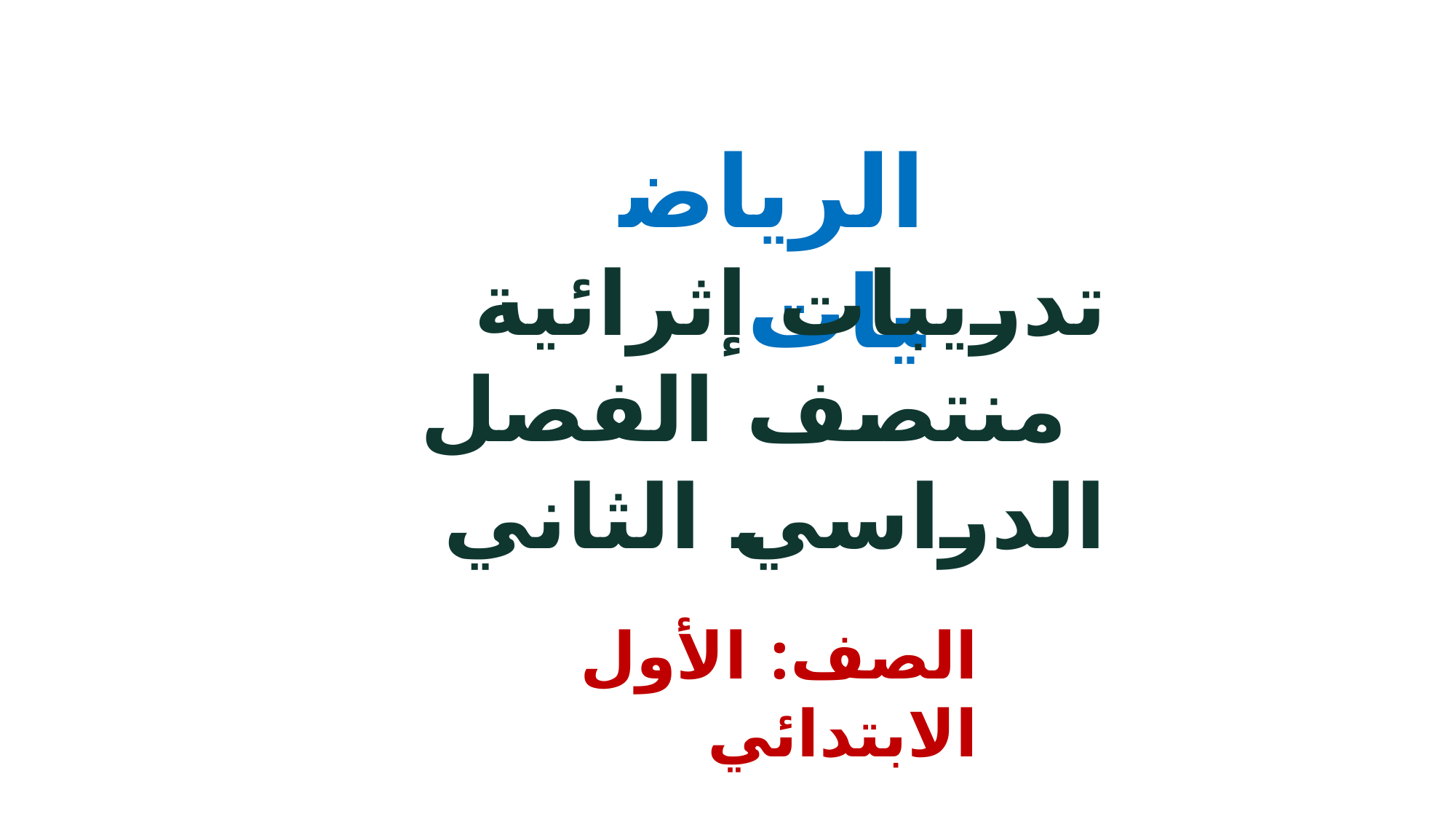

الرياضيات
تدريبات إثرائية
  منتصف الفصل الدراسي الثاني
الصف: الأول الابتدائي